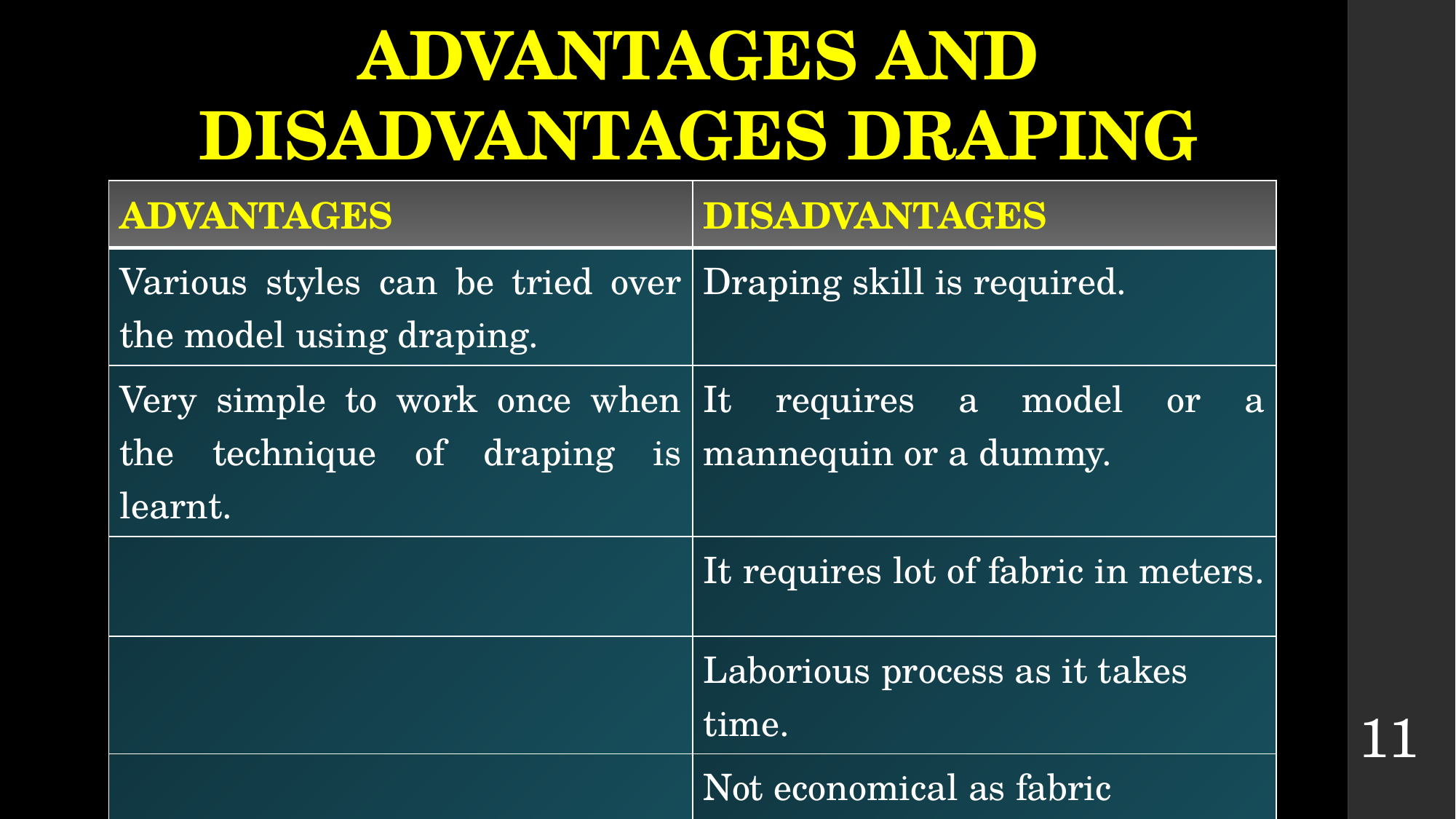

ADVANTAGES AND DISADVANTAGES DRAPING
| ADVANTAGES | DISADVANTAGES |
| --- | --- |
| Various styles can be tried over the model using draping. | Draping skill is required. |
| Very simple to work once when the technique of draping is learnt. | It requires a model or a mannequin or a dummy. |
|  | It requires lot of fabric in meters. |
|  | Laborious process as it takes time. |
|  | Not economical as fabric consumption is more. |
11